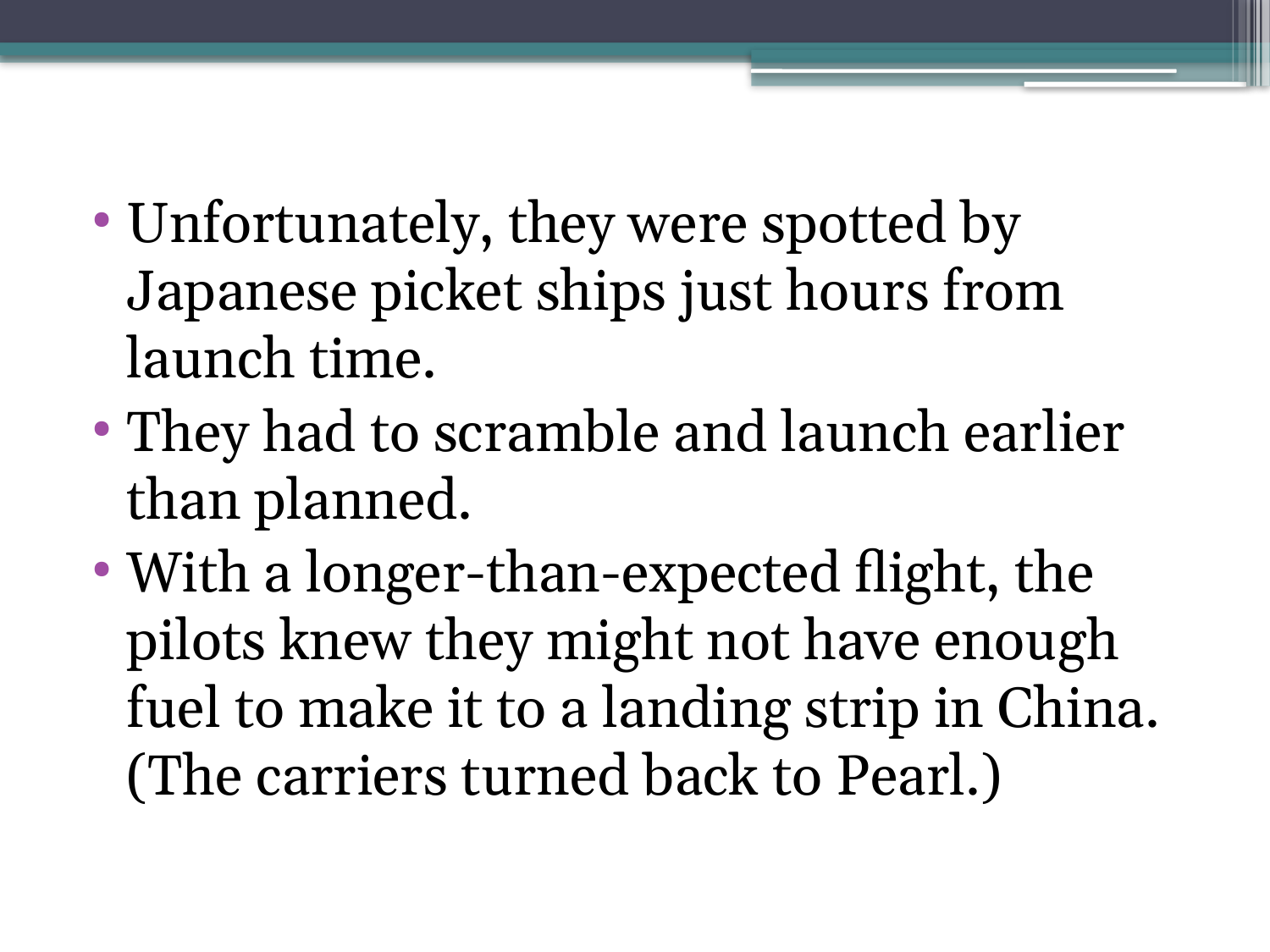

#
Unfortunately, they were spotted by Japanese picket ships just hours from launch time.
They had to scramble and launch earlier than planned.
With a longer-than-expected flight, the pilots knew they might not have enough fuel to make it to a landing strip in China.  (The carriers turned back to Pearl.)